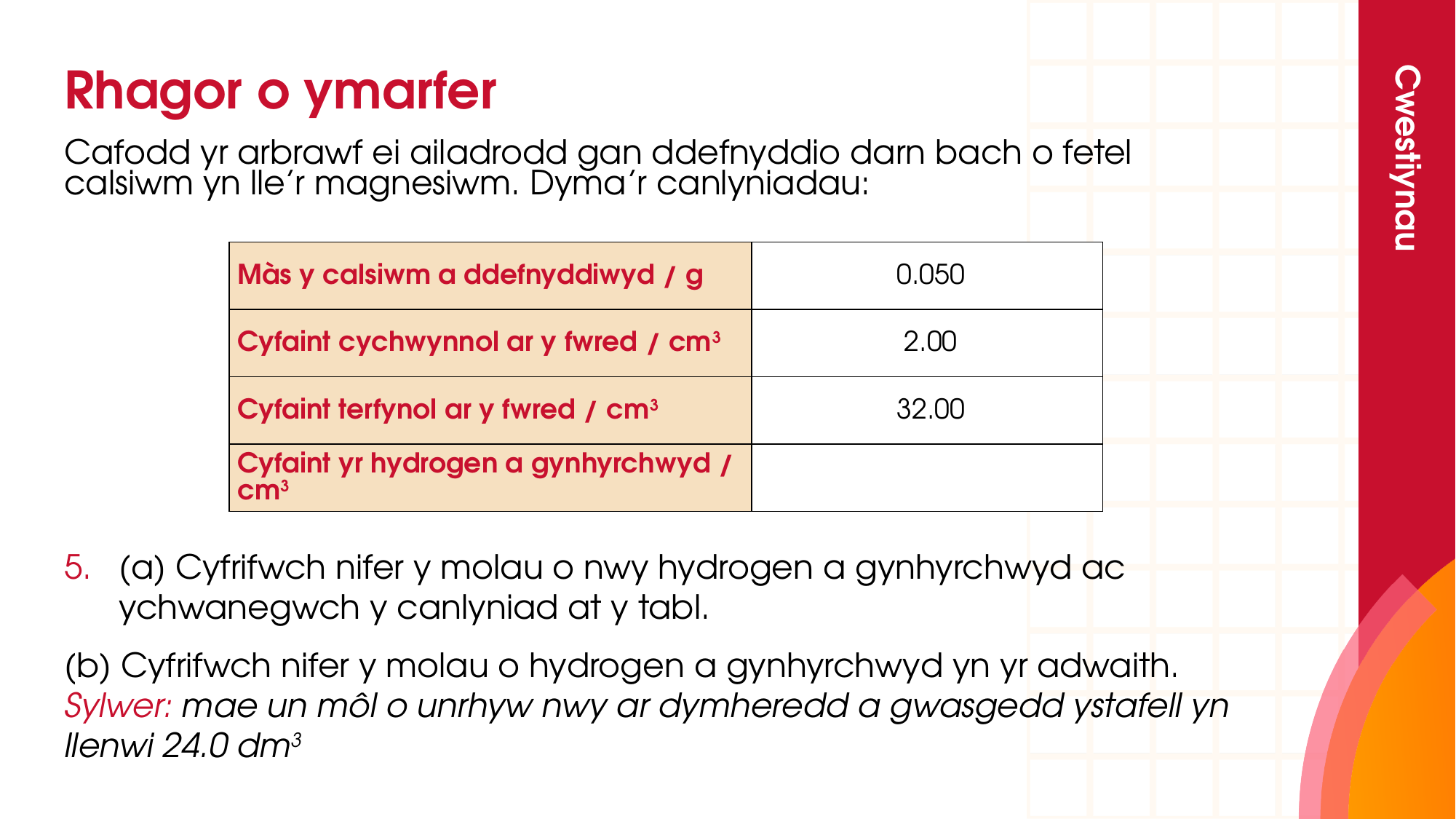

# Rhagor o ymarfer
Cwestiynau
Cafodd yr arbrawf ei ailadrodd gan ddefnyddio darn bach o fetel calsiwm yn lle’r magnesiwm. Dyma’r canlyniadau:
| Màs y calsiwm a ddefnyddiwyd / g | 0.050 |
| --- | --- |
| Cyfaint cychwynnol ar y fwred / cm3 | 2.00 |
| Cyfaint terfynol ar y fwred / cm3 | 32.00 |
| Cyfaint yr hydrogen a gynhyrchwyd / cm3 |  |
(a) Cyfrifwch nifer y molau o nwy hydrogen a gynhyrchwyd ac ychwanegwch y canlyniad at y tabl.
(b) Cyfrifwch nifer y molau o hydrogen a gynhyrchwyd yn yr adwaith.
Sylwer: mae un môl o unrhyw nwy ar dymheredd a gwasgedd ystafell yn llenwi 24.0 dm3